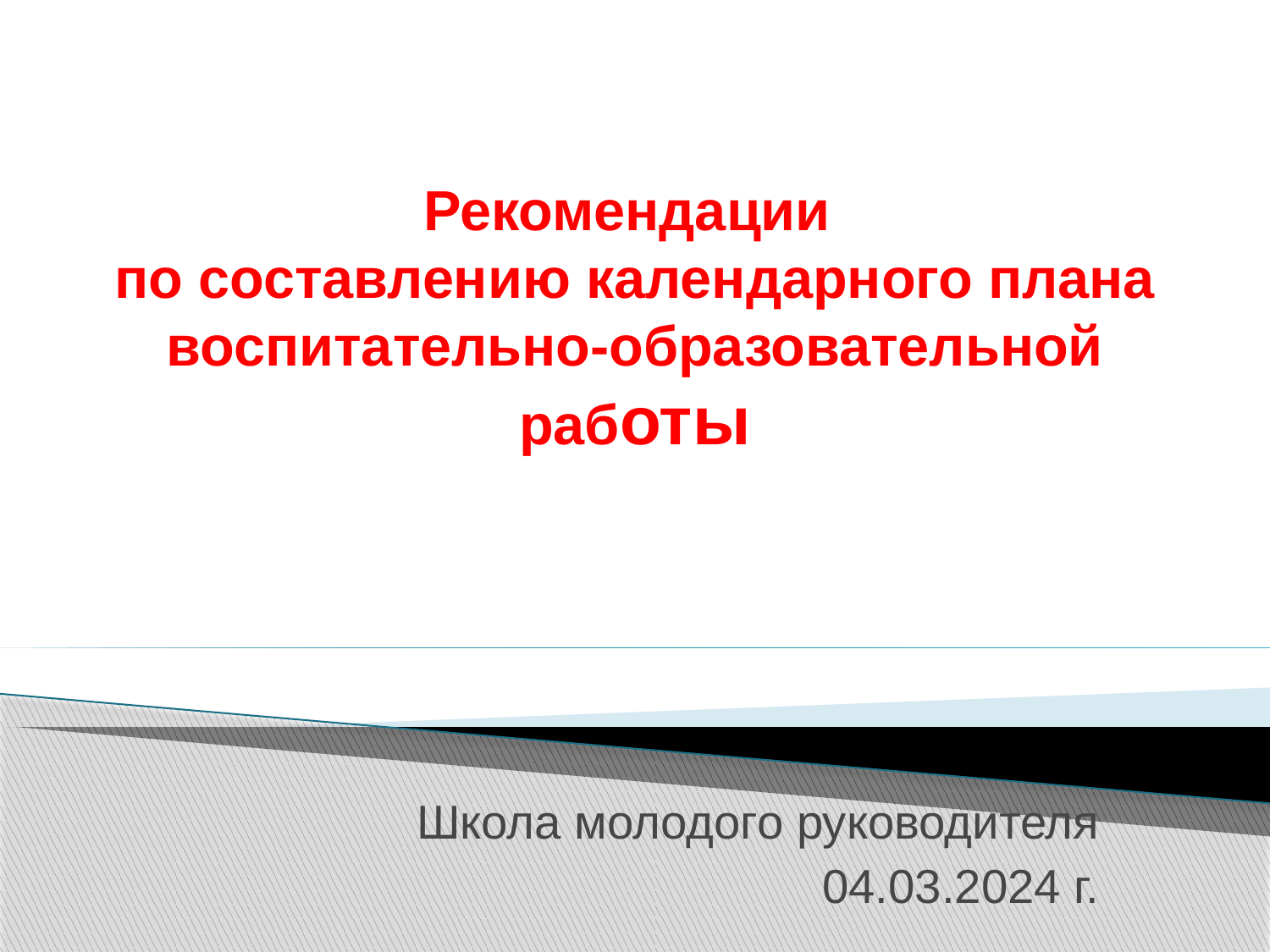

# Рекомендации по составлению календарного плана воспитательно-образовательной работы
Школа молодого руководителя
04.03.2024 г.